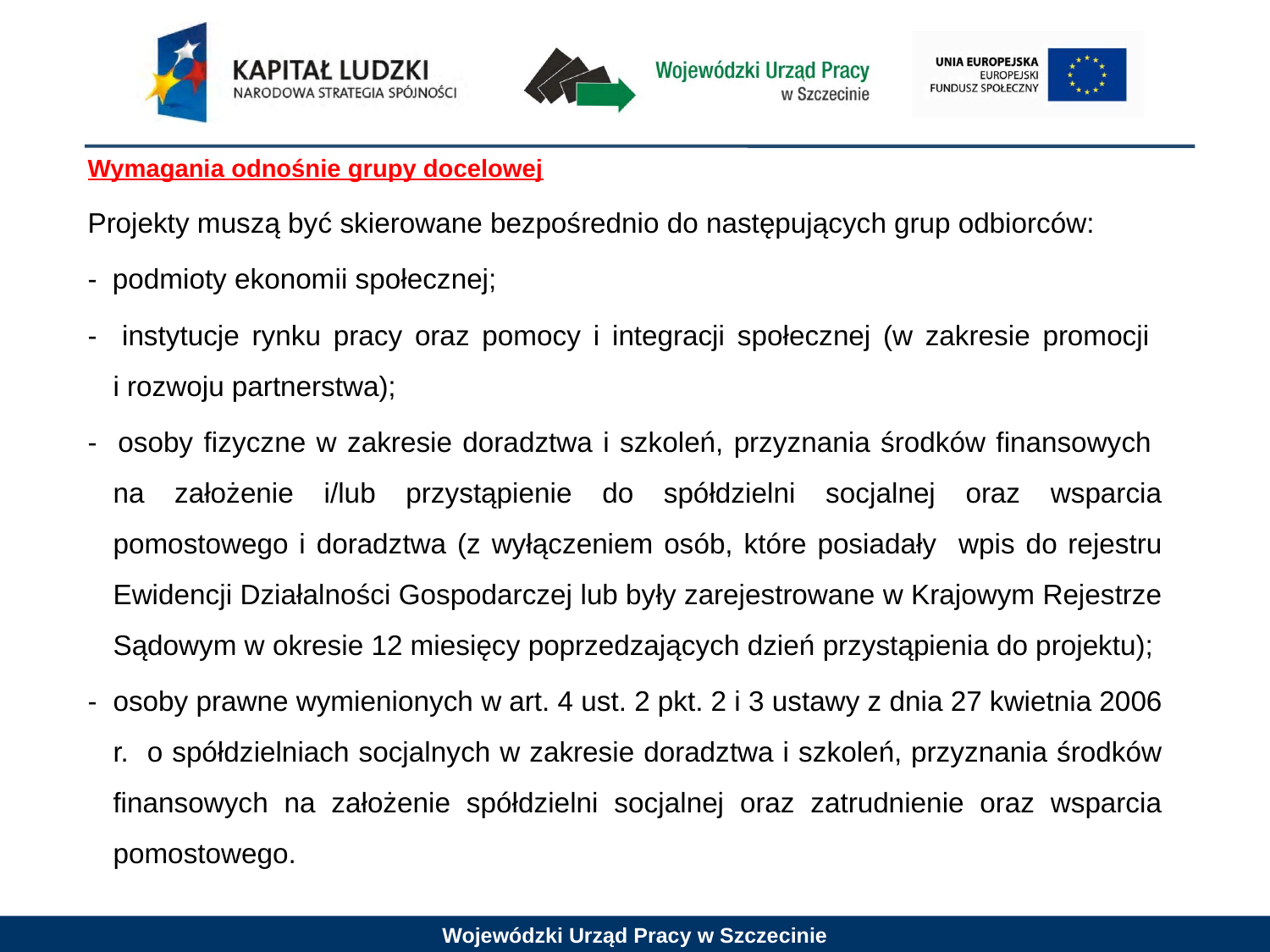

Wymagania odnośnie grupy docelowej
Projekty muszą być skierowane bezpośrednio do następujących grup odbiorców:
-  podmioty ekonomii społecznej;
-  instytucje rynku pracy oraz pomocy i integracji społecznej (w zakresie promocji
i rozwoju partnerstwa);
-  osoby fizyczne w zakresie doradztwa i szkoleń, przyznania środków finansowych
na założenie i/lub przystąpienie do spółdzielni socjalnej oraz wsparcia pomostowego i doradztwa (z wyłączeniem osób, które posiadały  wpis do rejestru Ewidencji Działalności Gospodarczej lub były zarejestrowane w Krajowym Rejestrze Sądowym w okresie 12 miesięcy poprzedzających dzień przystąpienia do projektu);
-	osoby prawne wymienionych w art. 4 ust. 2 pkt. 2 i 3 ustawy z dnia 27 kwietnia 2006 r.  o spółdzielniach socjalnych w zakresie doradztwa i szkoleń, przyznania środków finansowych na założenie spółdzielni socjalnej oraz zatrudnienie oraz wsparcia pomostowego.